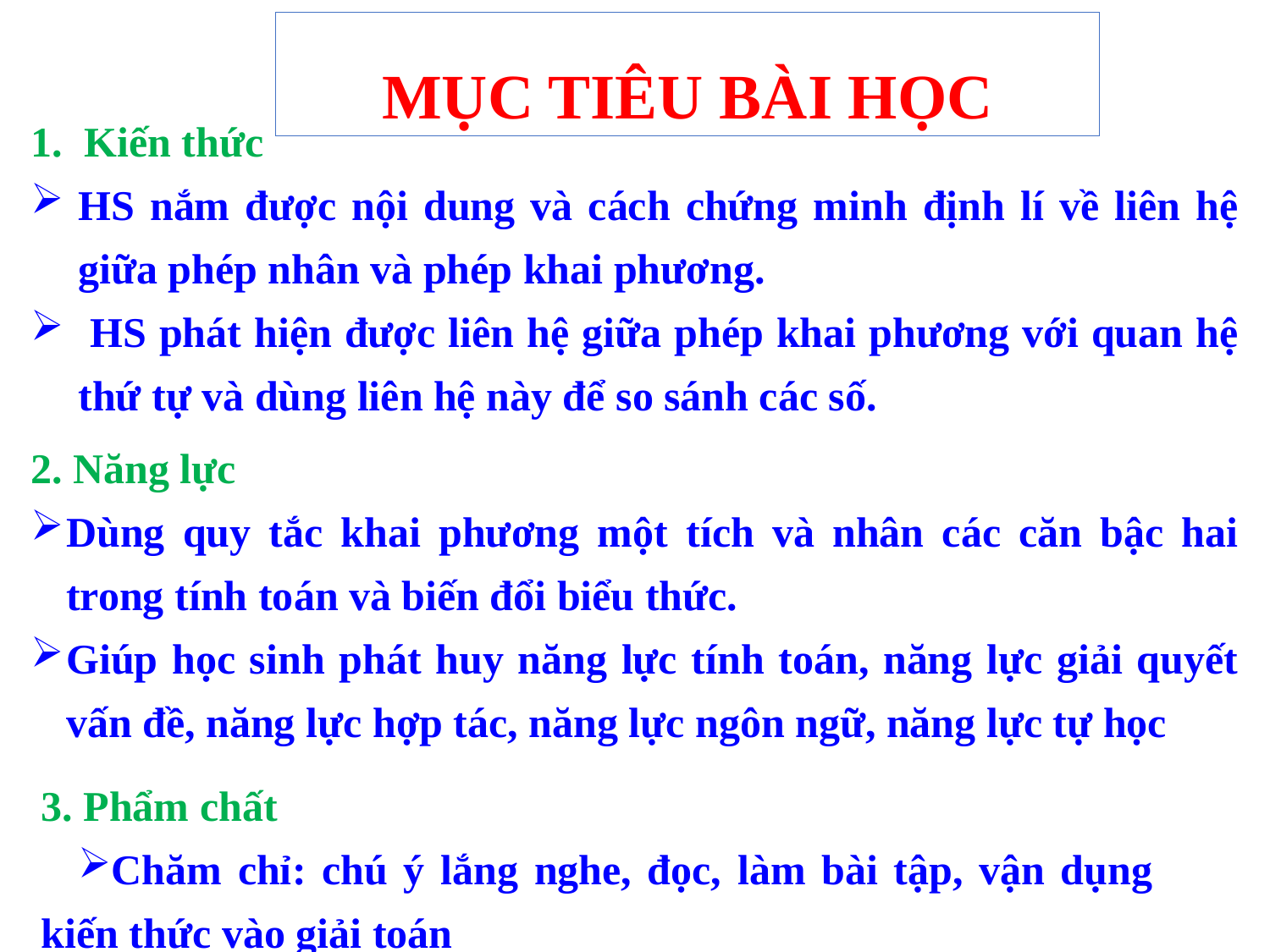

MỤC TIÊU BÀI HỌC
Kiến thức
HS nắm được nội dung và cách chứng minh định lí về liên hệ giữa phép nhân và phép khai phương.
 HS phát hiện được liên hệ giữa phép khai phương với quan hệ thứ tự và dùng liên hệ này để so sánh các số.

2. Năng lực
Dùng quy tắc khai phương một tích và nhân các căn bậc hai trong tính toán và biến đổi biểu thức.
Giúp học sinh phát huy năng lực tính toán, năng lực giải quyết vấn đề, năng lực hợp tác, năng lực ngôn ngữ, năng lực tự học
3. Phẩm chất
Chăm chỉ: chú ý lắng nghe, đọc, làm bài tập, vận dụng kiến thức vào giải toán